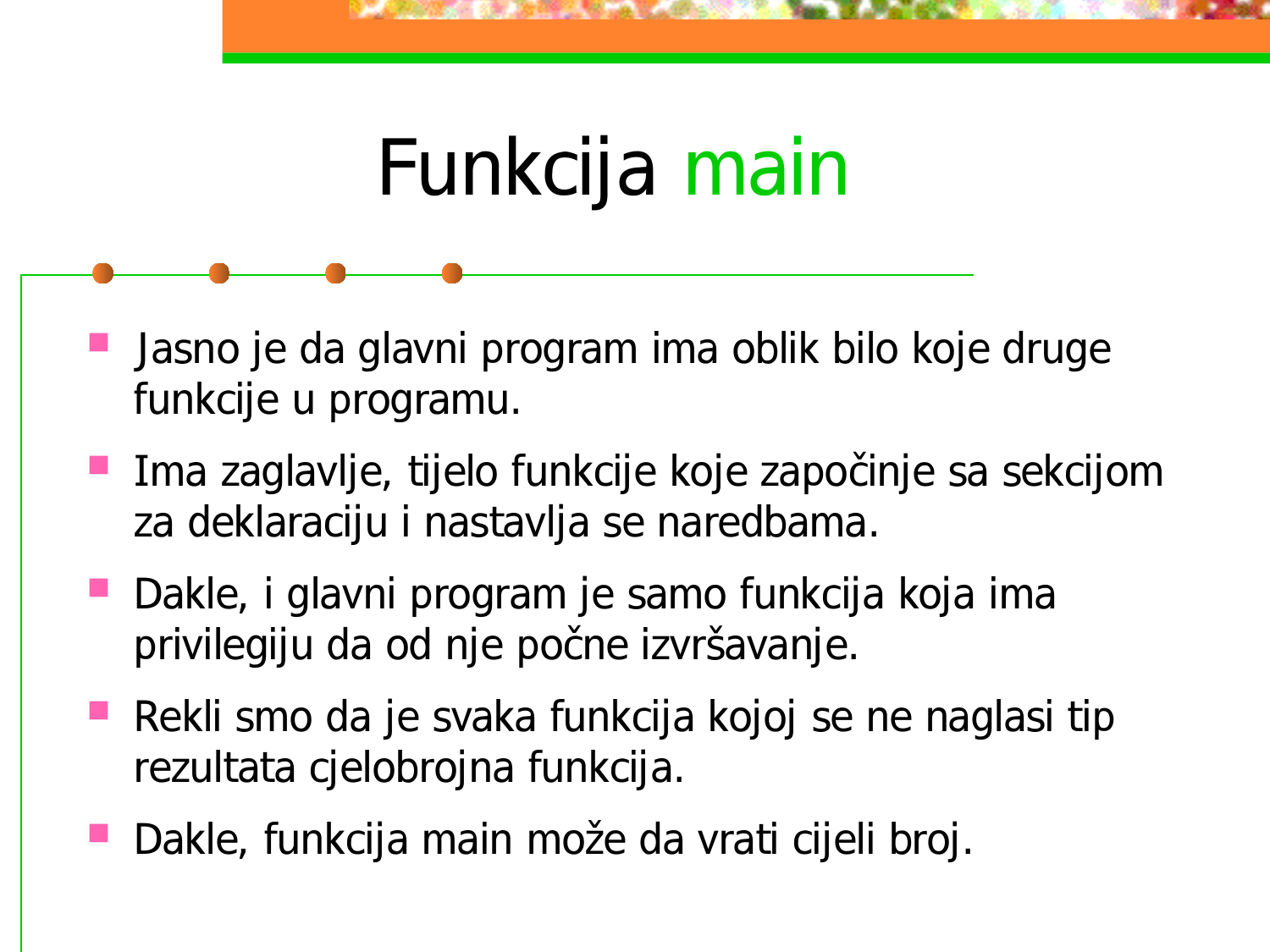

# Funkcija main
Jasno je da glavni program ima oblik bilo koje druge funkcije u programu.
Ima zaglavlje, tijelo funkcije koje započinje sa sekcijom za deklaraciju i nastavlja se naredbama.
Dakle, i glavni program je samo funkcija koja ima privilegiju da od nje počne izvršavanje.
Rekli smo da je svaka funkcija kojoj se ne naglasi tip rezultata cjelobrojna funkcija.
Dakle, funkcija main može da vrati cijeli broj.